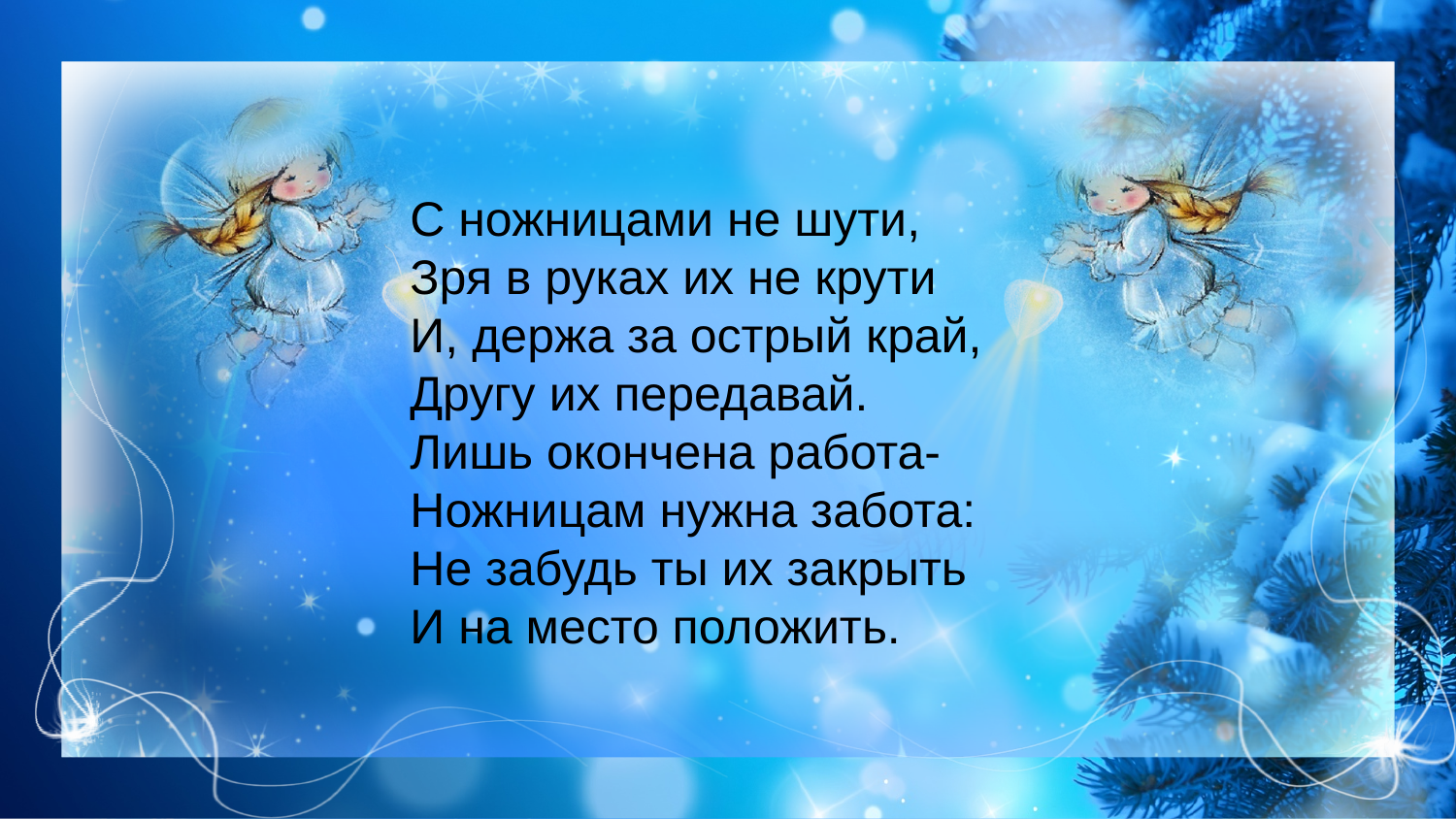

С ножницами не шути,
Зря в руках их не крути
И, держа за острый край,
Другу их передавай.
Лишь окончена работа-
Ножницам нужна забота:
Не забудь ты их закрыть
И на место положить.